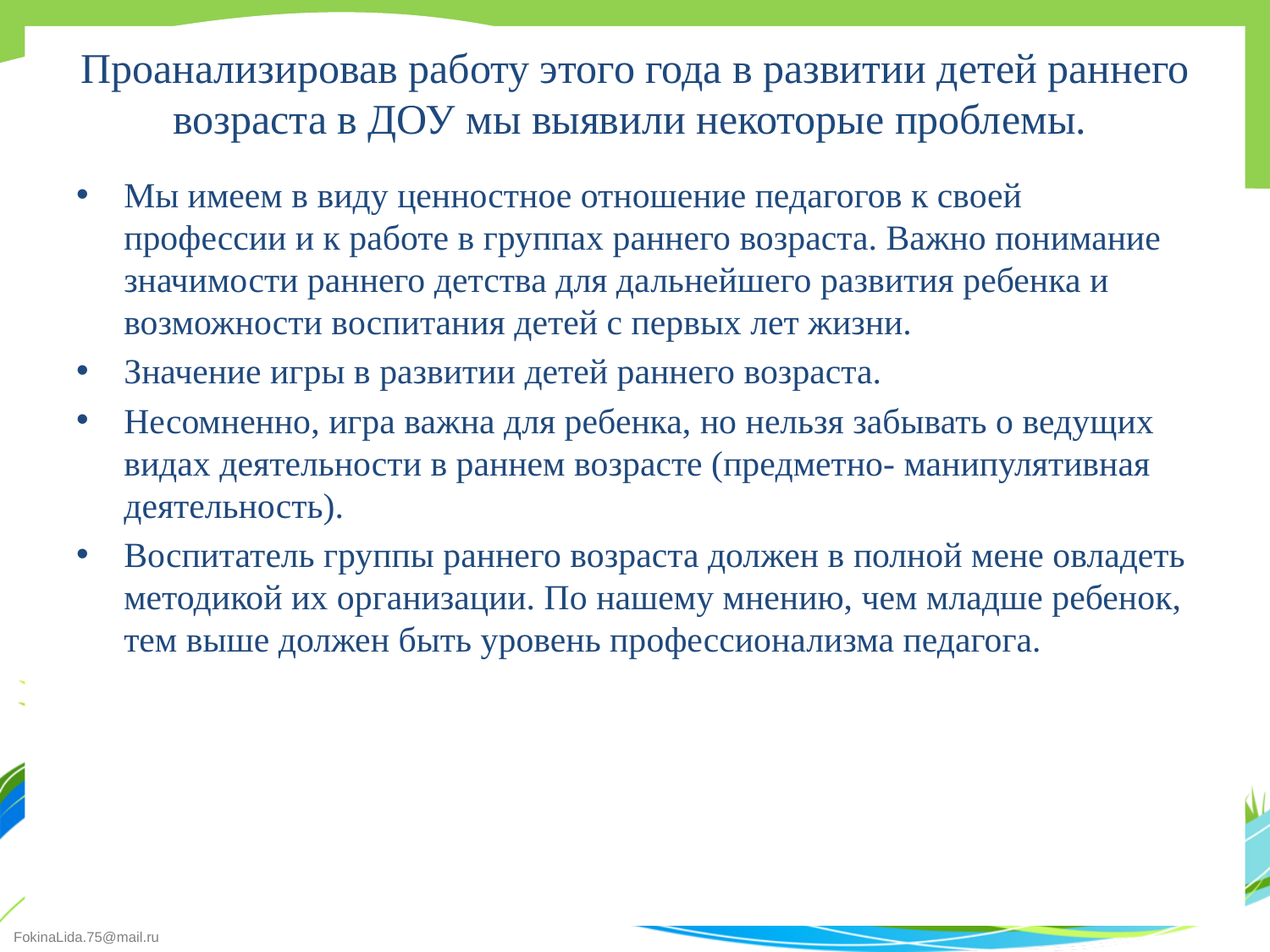

# Проанализировав работу этого года в развитии детей раннего возраста в ДОУ мы выявили некоторые проблемы.
Мы имеем в виду ценностное отношение педагогов к своей профессии и к работе в группах раннего возраста. Важно понимание значимости раннего детства для дальнейшего развития ребенка и возможности воспитания детей с первых лет жизни.
Значение игры в развитии детей раннего возраста.
Несомненно, игра важна для ребенка, но нельзя забывать о ведущих видах деятельности в раннем возрасте (предметно- манипулятивная деятельность).
Воспитатель группы раннего возраста должен в полной мене овладеть методикой их организации. По нашему мнению, чем младше ребенок, тем выше должен быть уровень профессионализма педагога.